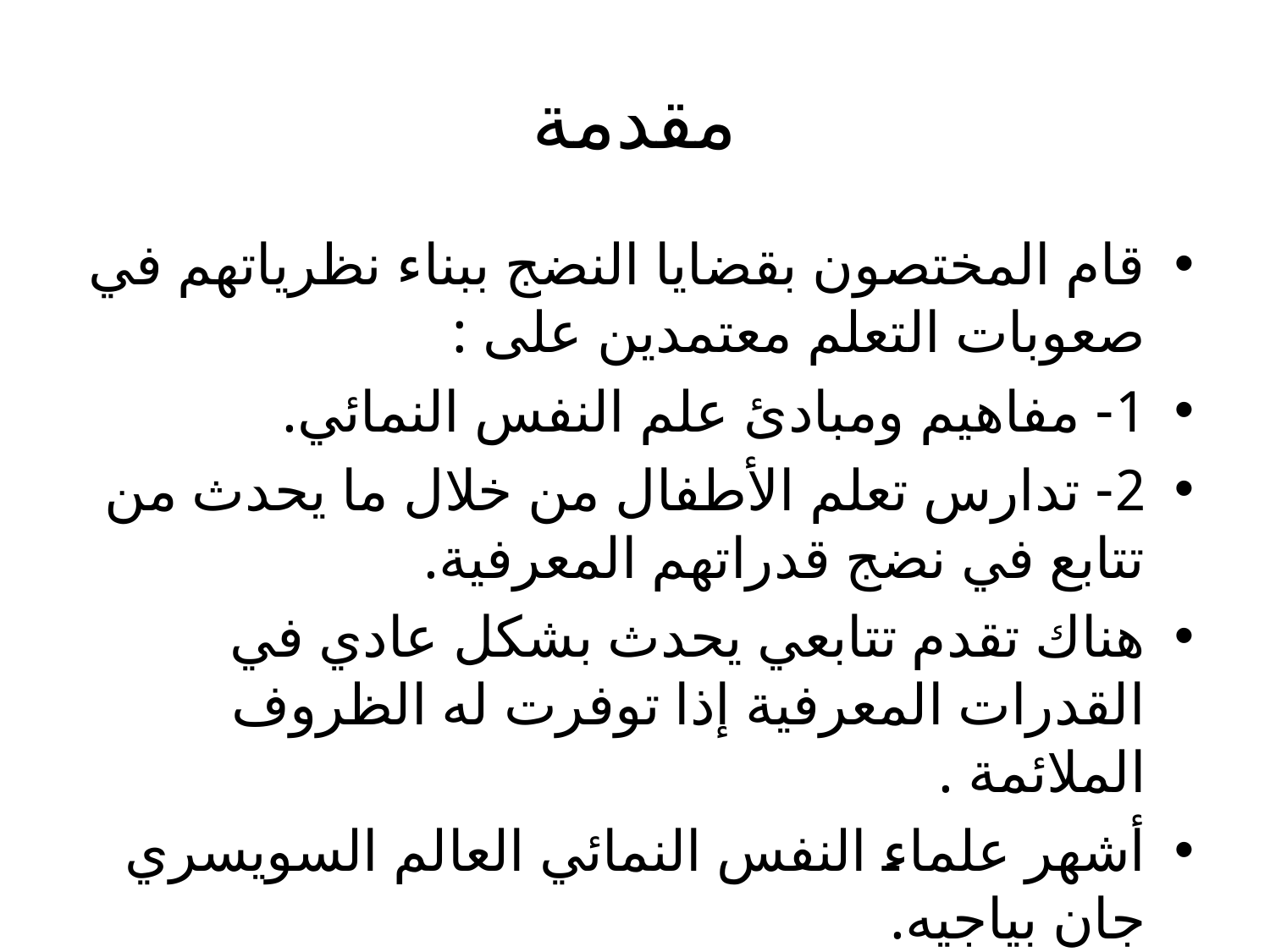

# مقدمة
قام المختصون بقضايا النضج ببناء نظرياتهم في صعوبات التعلم معتمدين على :
1- مفاهيم ومبادئ علم النفس النمائي.
2- تدارس تعلم الأطفال من خلال ما يحدث من تتابع في نضج قدراتهم المعرفية.
هناك تقدم تتابعي يحدث بشكل عادي في القدرات المعرفية إذا توفرت له الظروف الملائمة .
أشهر علماء النفس النمائي العالم السويسري جان بياجيه.